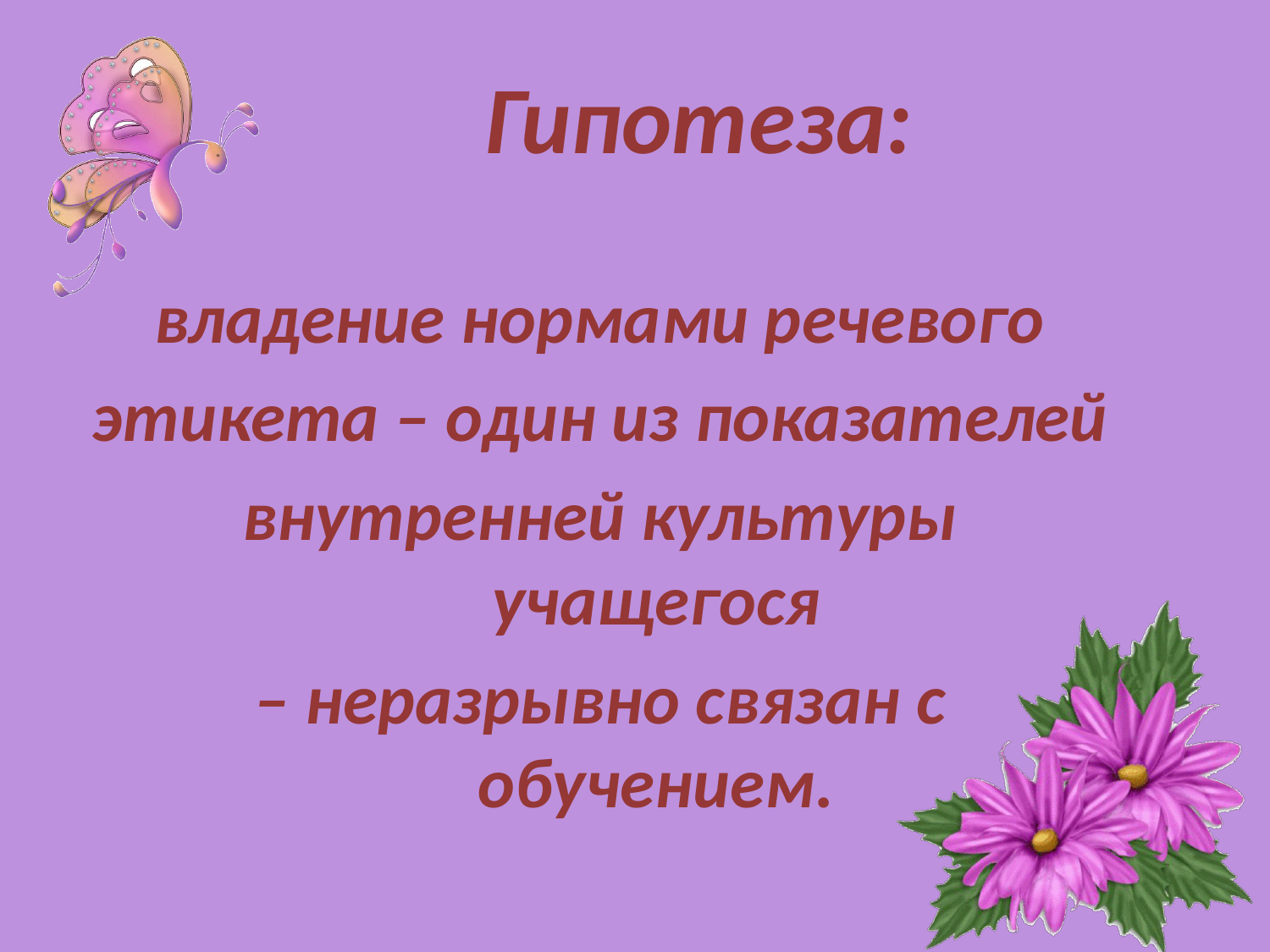

# Гипотеза:
владение нормами речевого
этикета – один из показателей
внутренней культуры учащегося
– неразрывно связан с обучением.